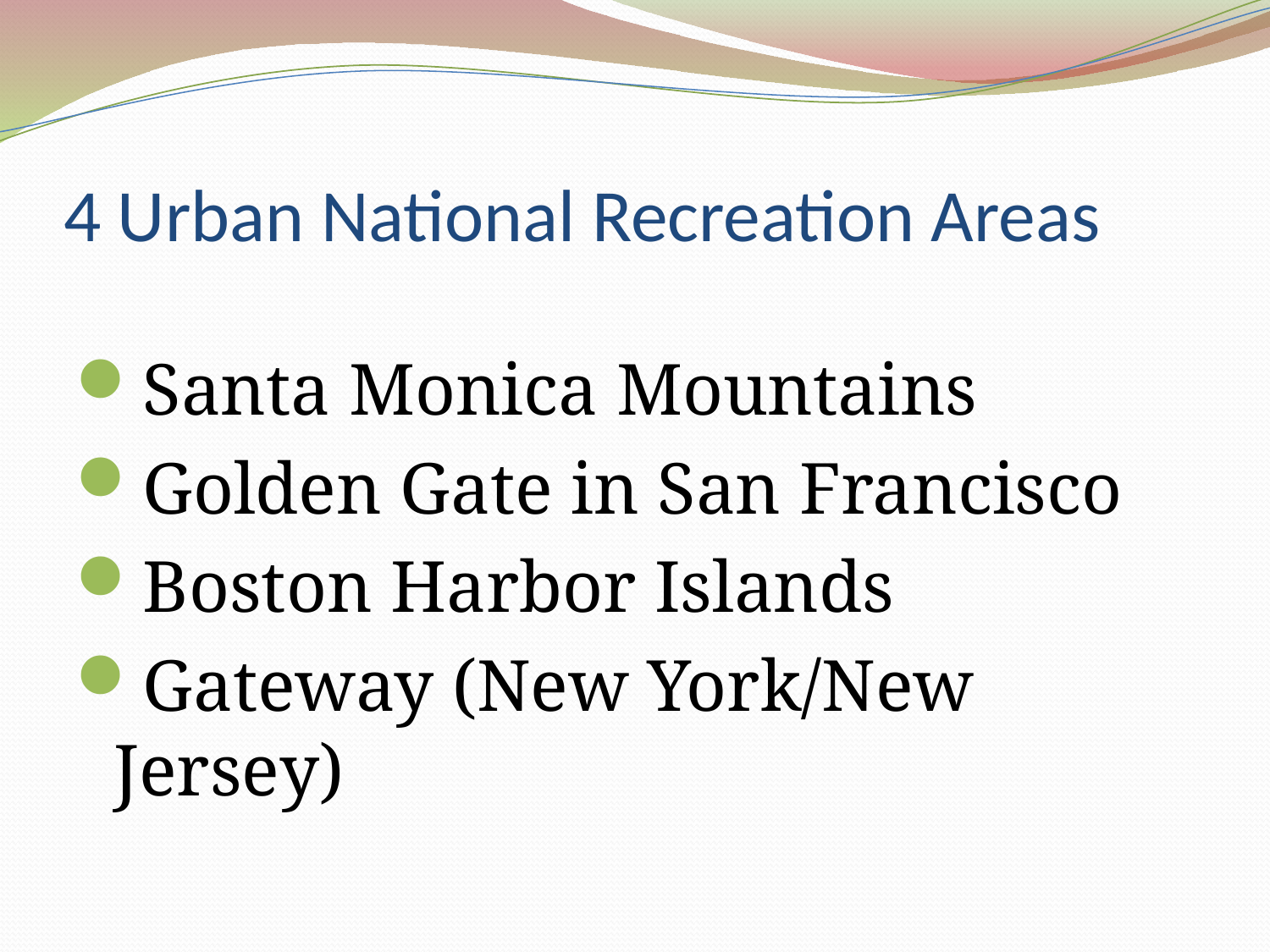

# 4 Urban National Recreation Areas
Santa Monica Mountains
Golden Gate in San Francisco
Boston Harbor Islands
Gateway (New York/New Jersey)